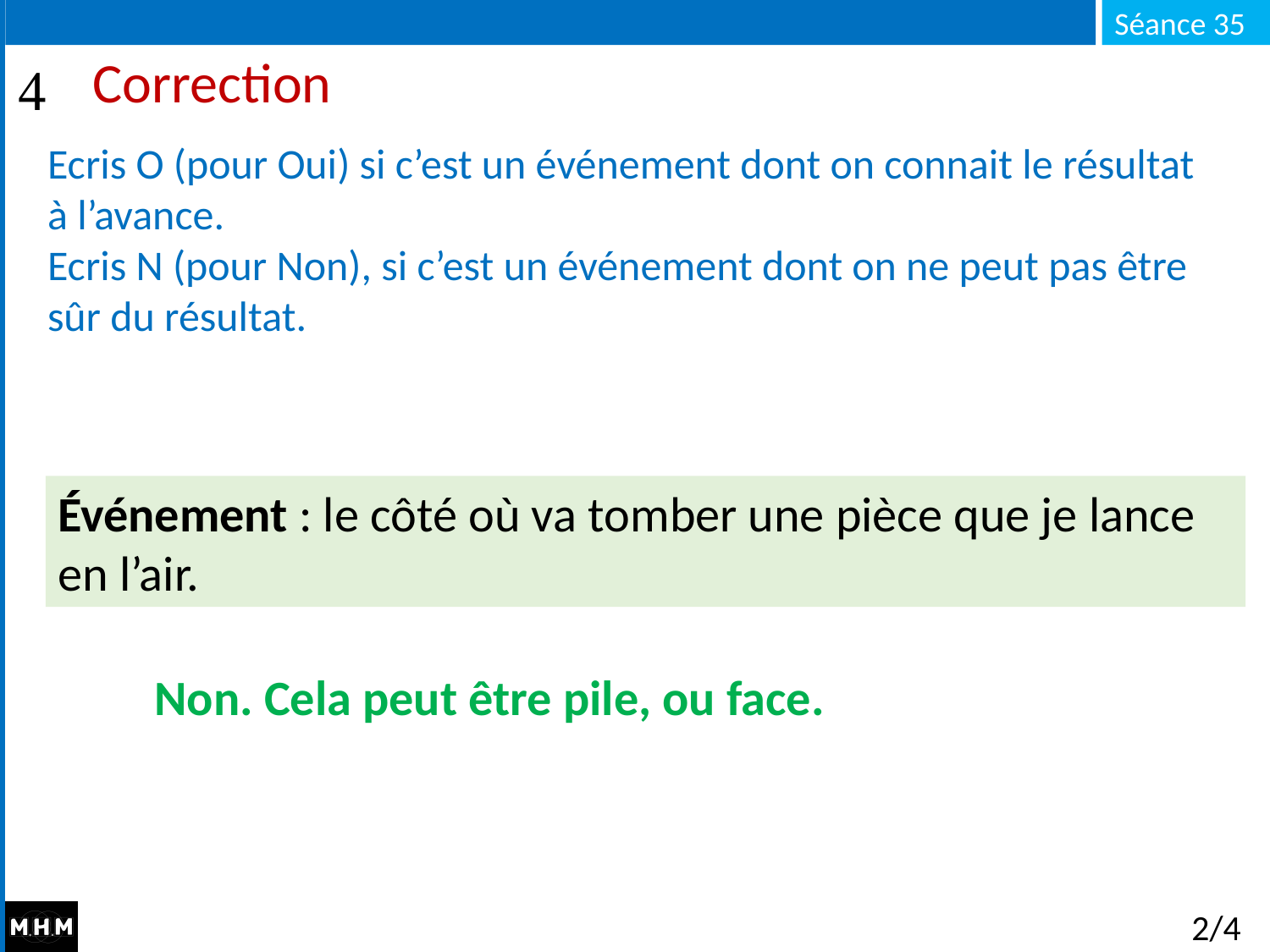

# Correction
Ecris O (pour Oui) si c’est un événement dont on connait le résultat à l’avance.
Ecris N (pour Non), si c’est un événement dont on ne peut pas être sûr du résultat.

Événement : le côté où va tomber une pièce que je lance en l’air.
Non. Cela peut être pile, ou face.

2/4